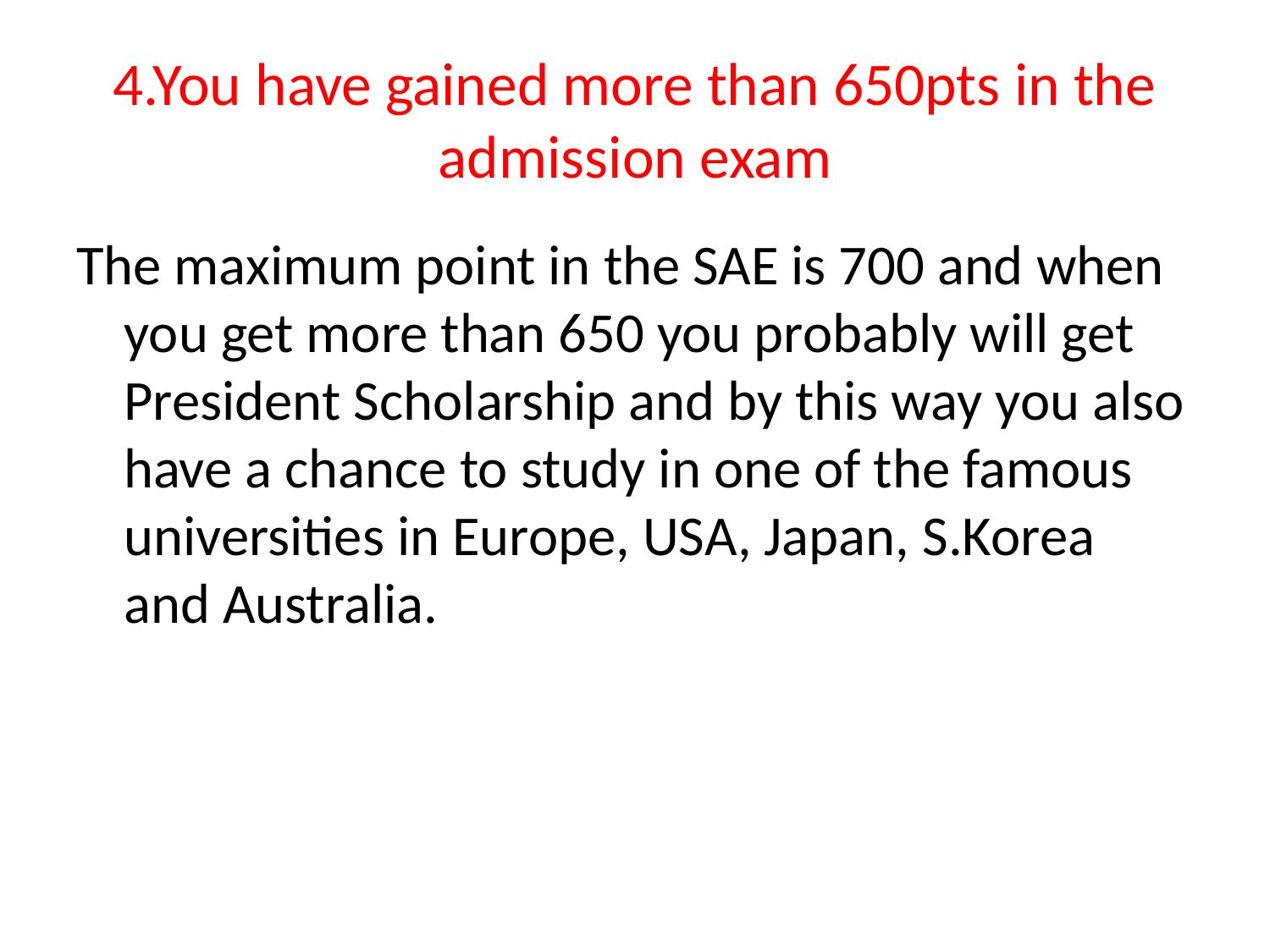

# 4.You have gained more than 650pts in the admission exam
The maximum point in the SAE is 700 and when you get more than 650 you probably will get President Scholarship and by this way you also have a chance to study in one of the famous universities in Europe, USA, Japan, S.Korea and Australia.